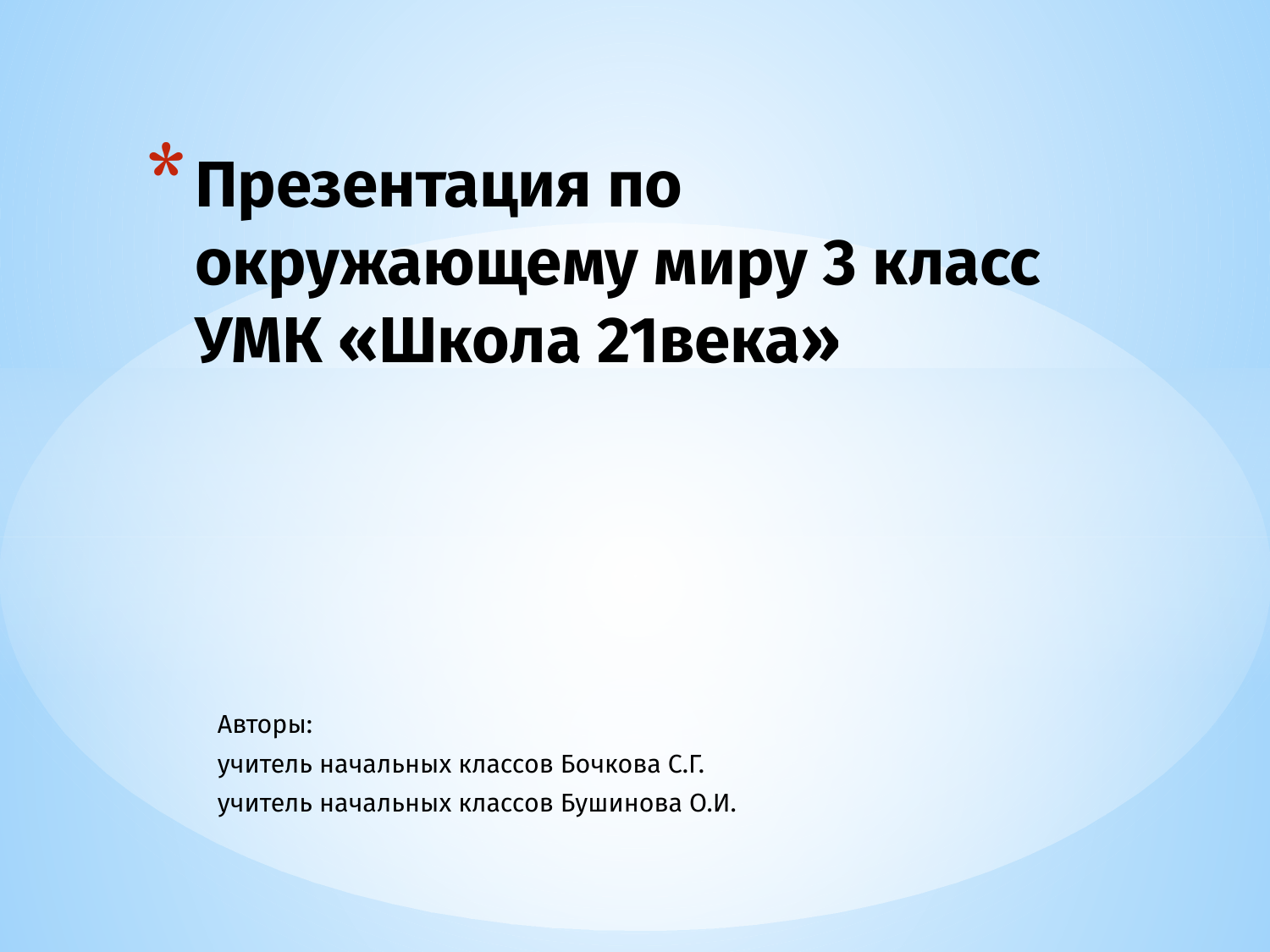

# Презентация по окружающему миру 3 класс УМК «Школа 21века»
Авторы:
учитель начальных классов Бочкова С.Г.
учитель начальных классов Бушинова О.И.